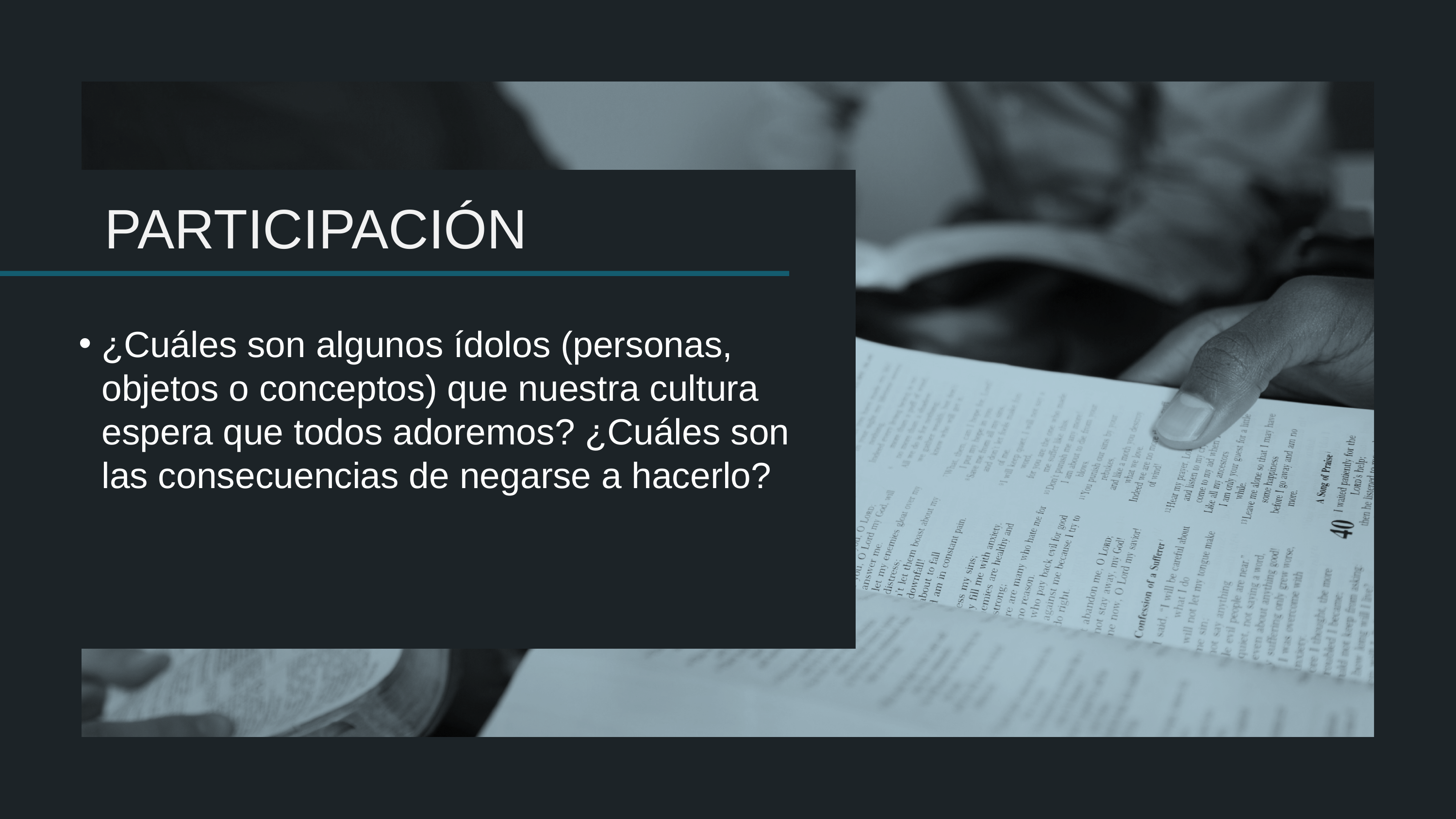

¿Cuáles son algunos ídolos (personas, objetos o conceptos) que nuestra cultura espera que todos adoremos? ¿Cuáles son las consecuencias de negarse a hacerlo?